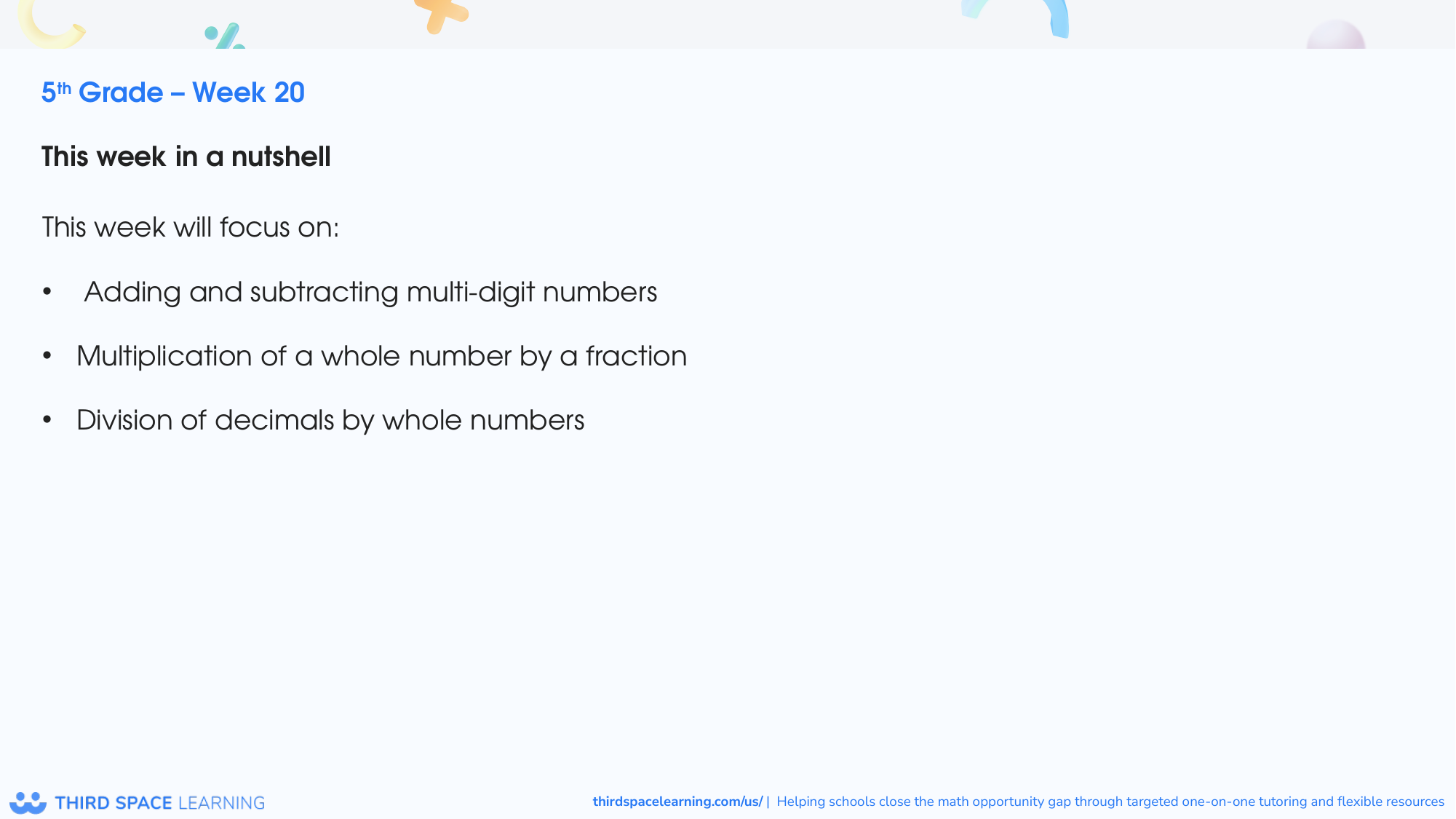

5th Grade – Week 20
This week in a nutshell
This week will focus on:
 Adding and subtracting multi-digit numbers
Multiplication of a whole number by a fraction
Division of decimals by whole numbers